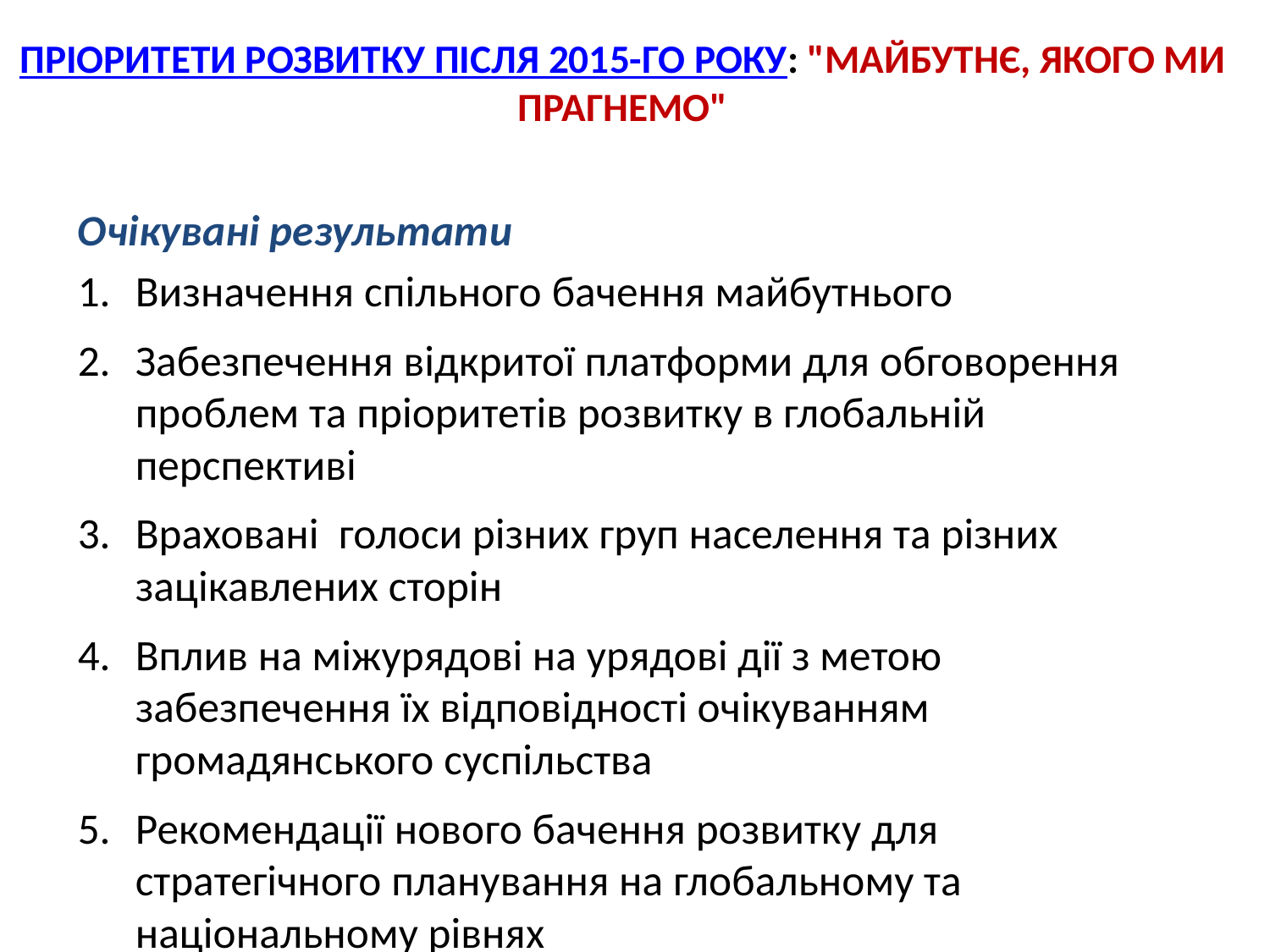

# ПРІОРИТЕТИ РОЗВИТКУ ПІСЛЯ 2015-ГО РОКУ: "МАЙБУТНЄ, ЯКОГО МИ ПРАГНЕМО"
Очікувані результати
Визначення спільного бачення майбутнього
Забезпечення відкритої платформи для обговорення проблем та пріоритетів розвитку в глобальній перспективі
Враховані  голоси різних груп населення та різних зацікавлених сторін
Вплив на міжурядові на урядові дії з метою забезпечення їх відповідності очікуванням громадянського суспільства
Рекомендації нового бачення розвитку для стратегічного планування на глобальному та національному рівнях